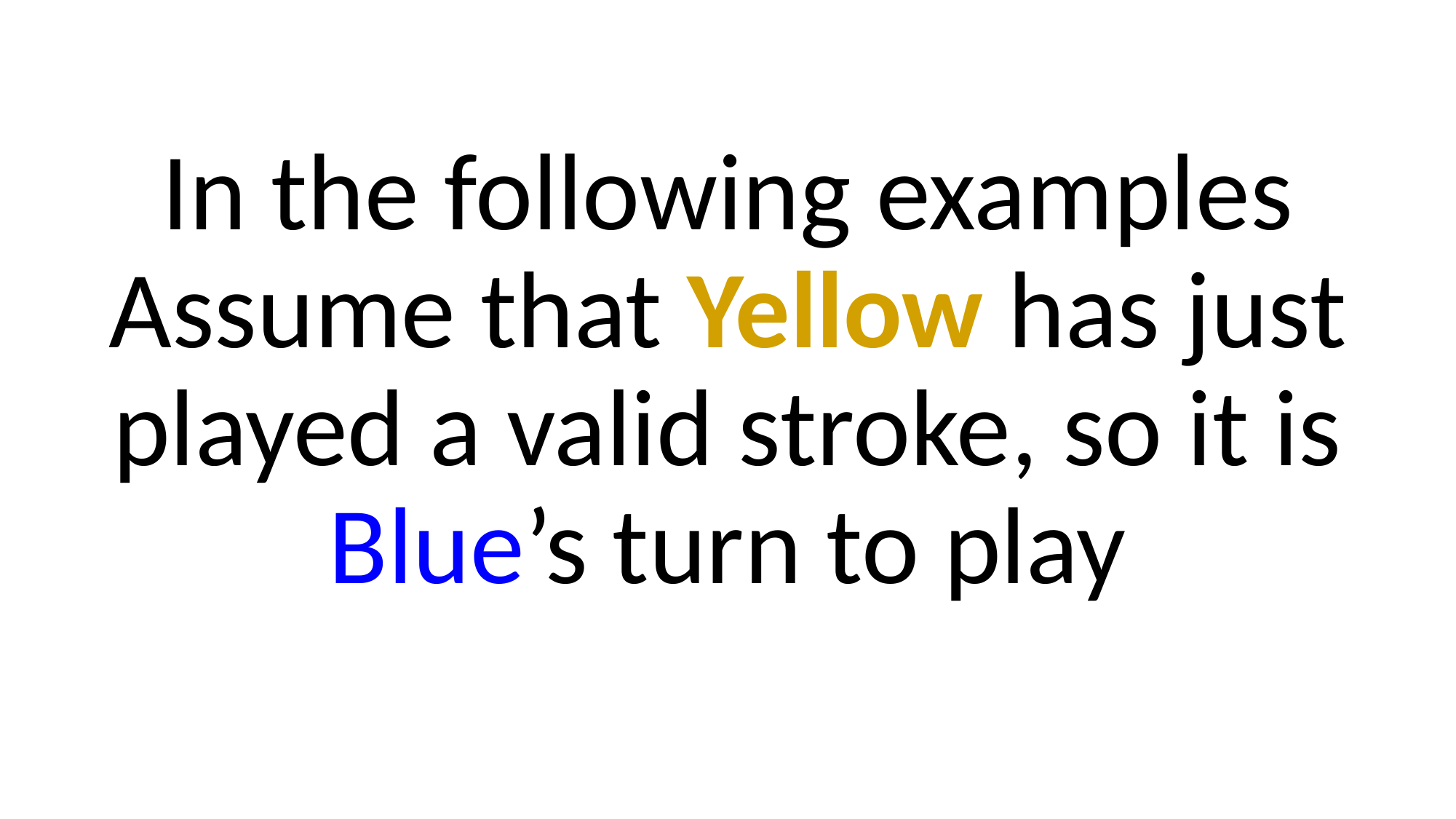

In the following examples
Assume that Yellow has just played a valid stroke, so it is Blue’s turn to play